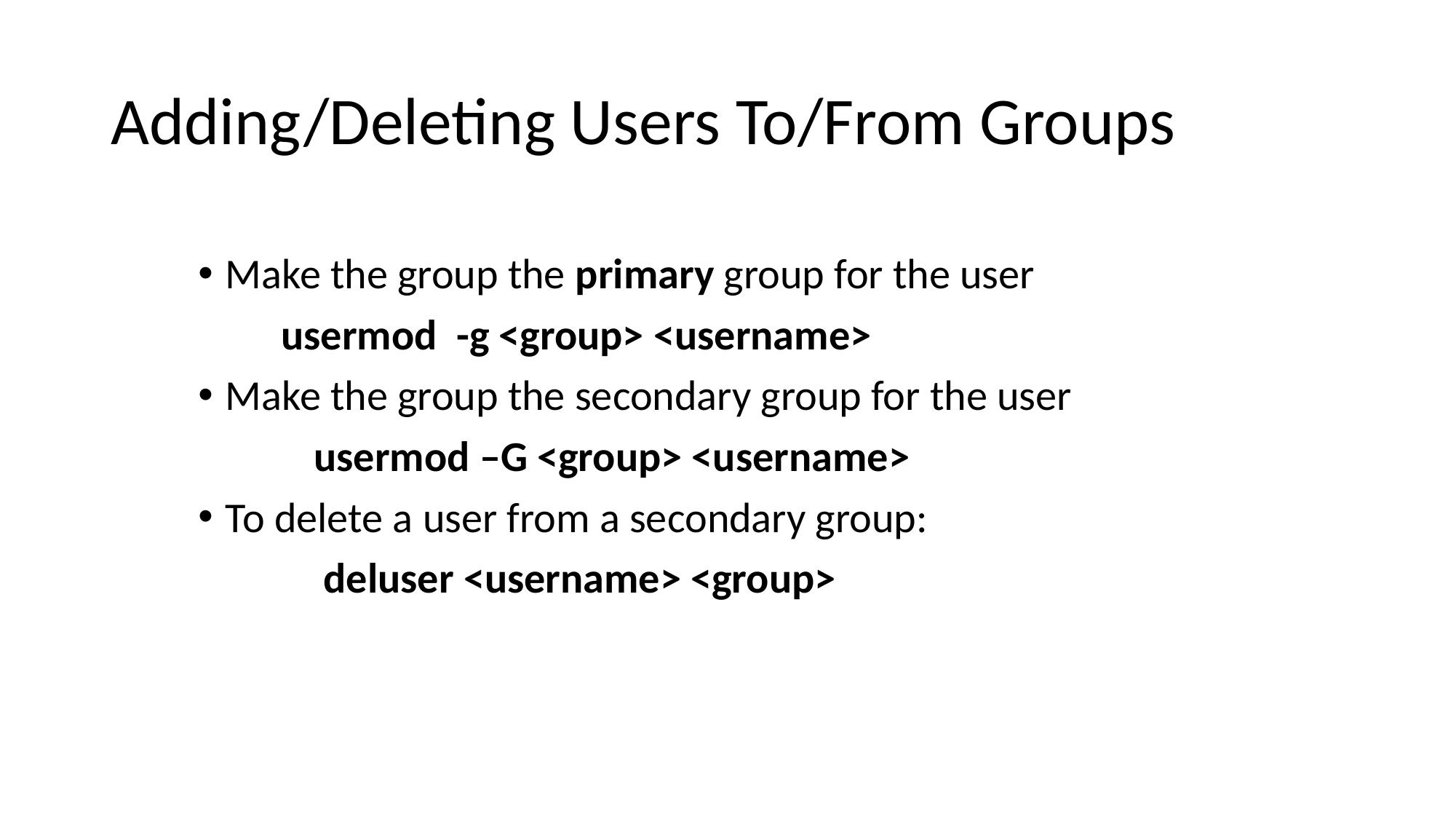

# Adding/Deleting Users To/From Groups

Make the group the primary group for the user
            usermod  -g <group> <username>
Make the group the secondary group for the user
            usermod –G <group> <username>
To delete a user from a secondary group:
             deluser <username> <group>